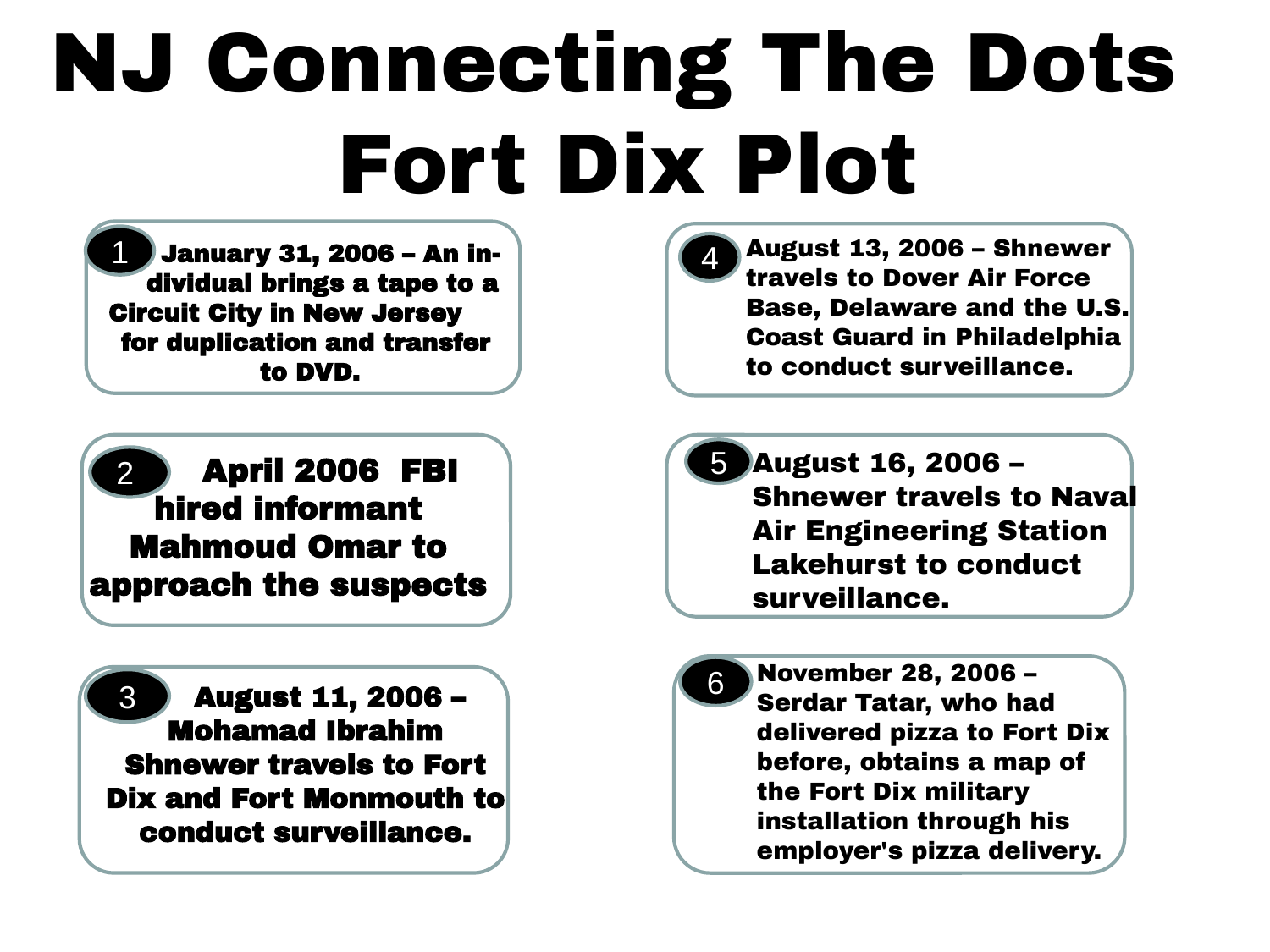

# NJ Connecting The Dots Fort Dix Plot

1
August 13, 2006 – Shnewer travels to Dover Air Force Base, Delaware and the U.S. Coast Guard in Philadelphia to conduct surveillance.

    January 31, 2006 – An in-
  dividual brings a tape to a Circuit City in New Jersey        for duplication and transfer   to DVD.
4

August 16, 2006 – Shnewer travels to Naval Air Engineering Station Lakehurst to conduct surveillance.
5
        April 2006  FBI hired informant Mahmoud Omar to approach the suspects
2
November 28, 2006 – Serdar Tatar, who had delivered pizza to Fort Dix before, obtains a map of the Fort Dix military installation through his employer's pizza delivery.

6

3
       August 11, 2006 – Mohamad Ibrahim Shnewer travels to Fort Dix and Fort Monmouth to conduct surveillance.